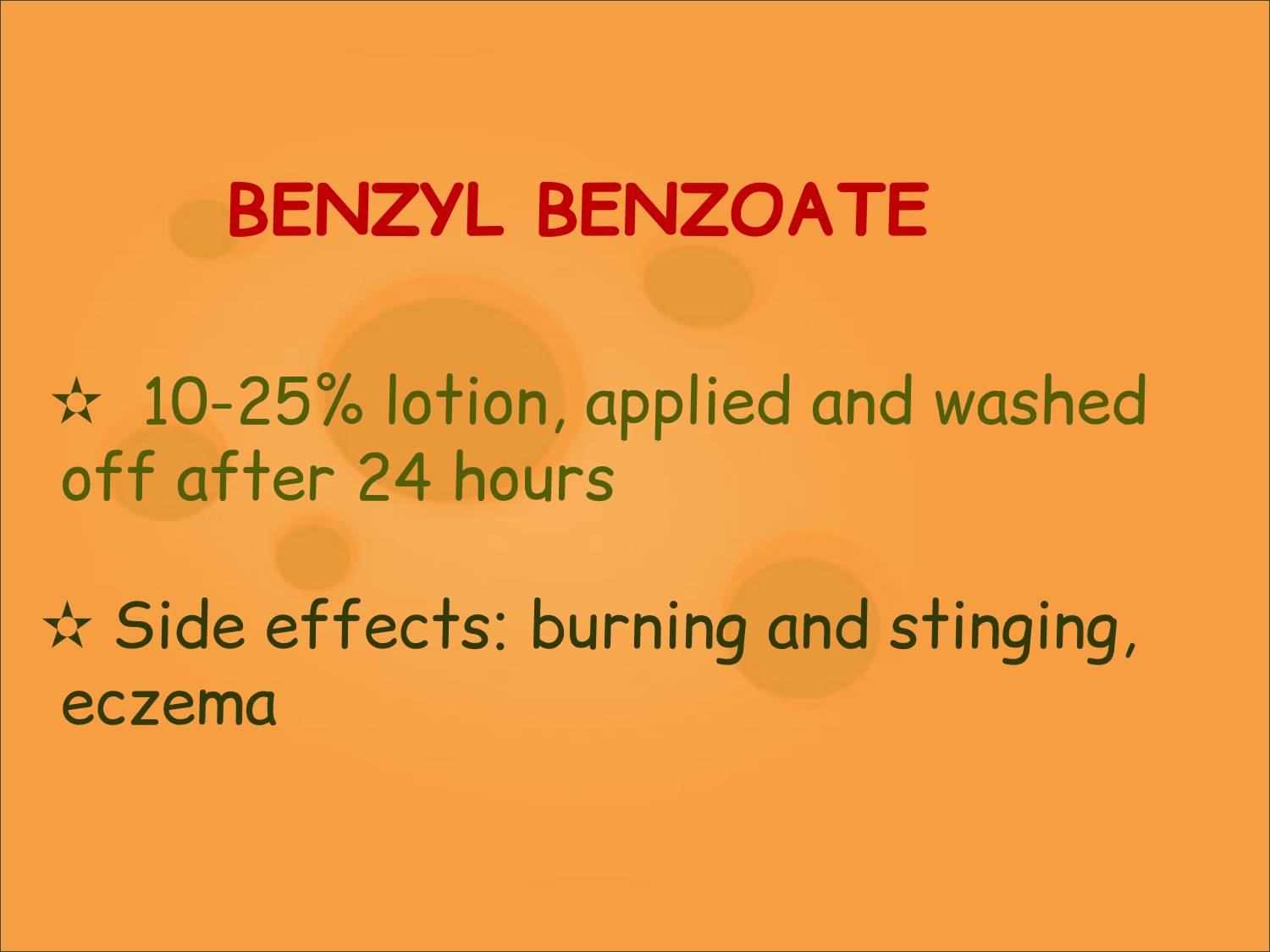

BENZYL BENZOATE

  ✫  10-25% lotion, applied and washed off after 24 hours

  ✫ Side effects: burning and stinging, eczema

#